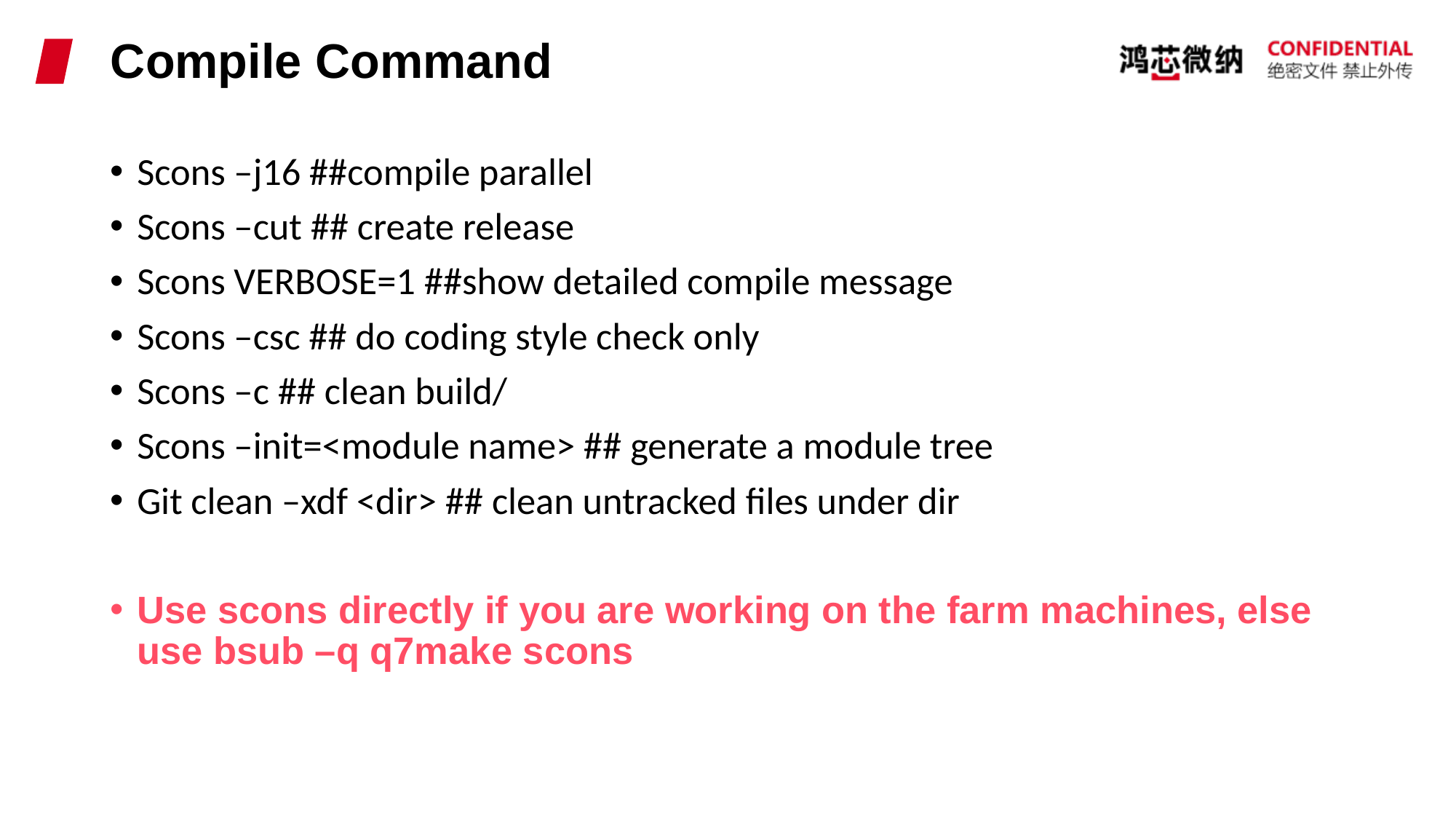

# Compile Command
Scons –j16 ##compile parallel
Scons –cut ## create release
Scons VERBOSE=1 ##show detailed compile message
Scons –csc ## do coding style check only
Scons –c ## clean build/
Scons –init=<module name> ## generate a module tree
Git clean –xdf <dir> ## clean untracked files under dir

Use scons directly if you are working on the farm machines, else use bsub –q q7make scons